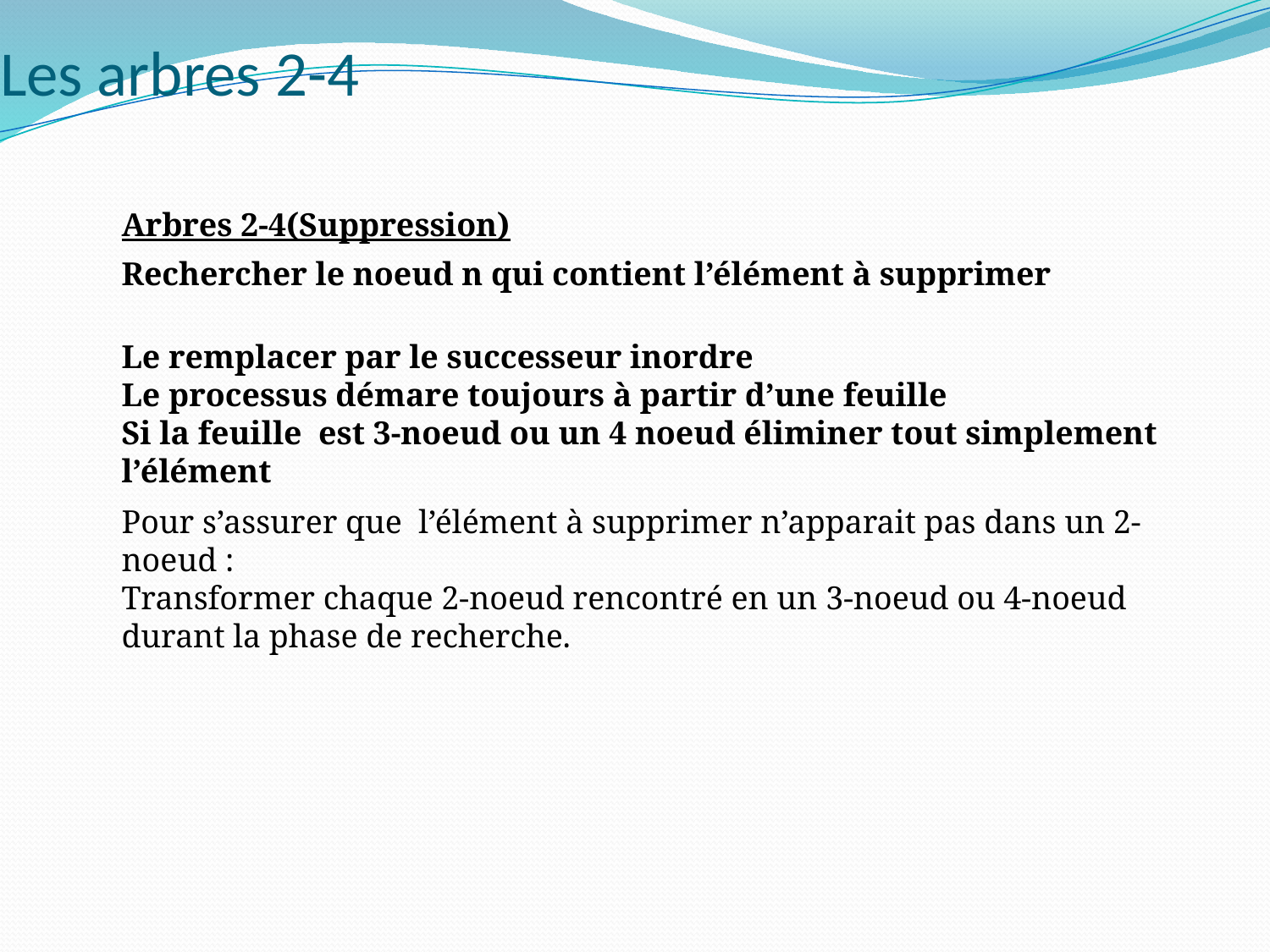

# Les arbres 2-4

Arbres 2-4(Suppression)
Rechercher le noeud n qui contient l’élément à supprimer
Le remplacer par le successeur inordre
Le processus démare toujours à partir d’une feuille
Si la feuille  est 3-noeud ou un 4 noeud éliminer tout simplement l’élément

Pour s’assurer que  l’élément à supprimer n’apparait pas dans un 2-noeud :
Transformer chaque 2-noeud rencontré en un 3-noeud ou 4-noeud durant la phase de recherche.